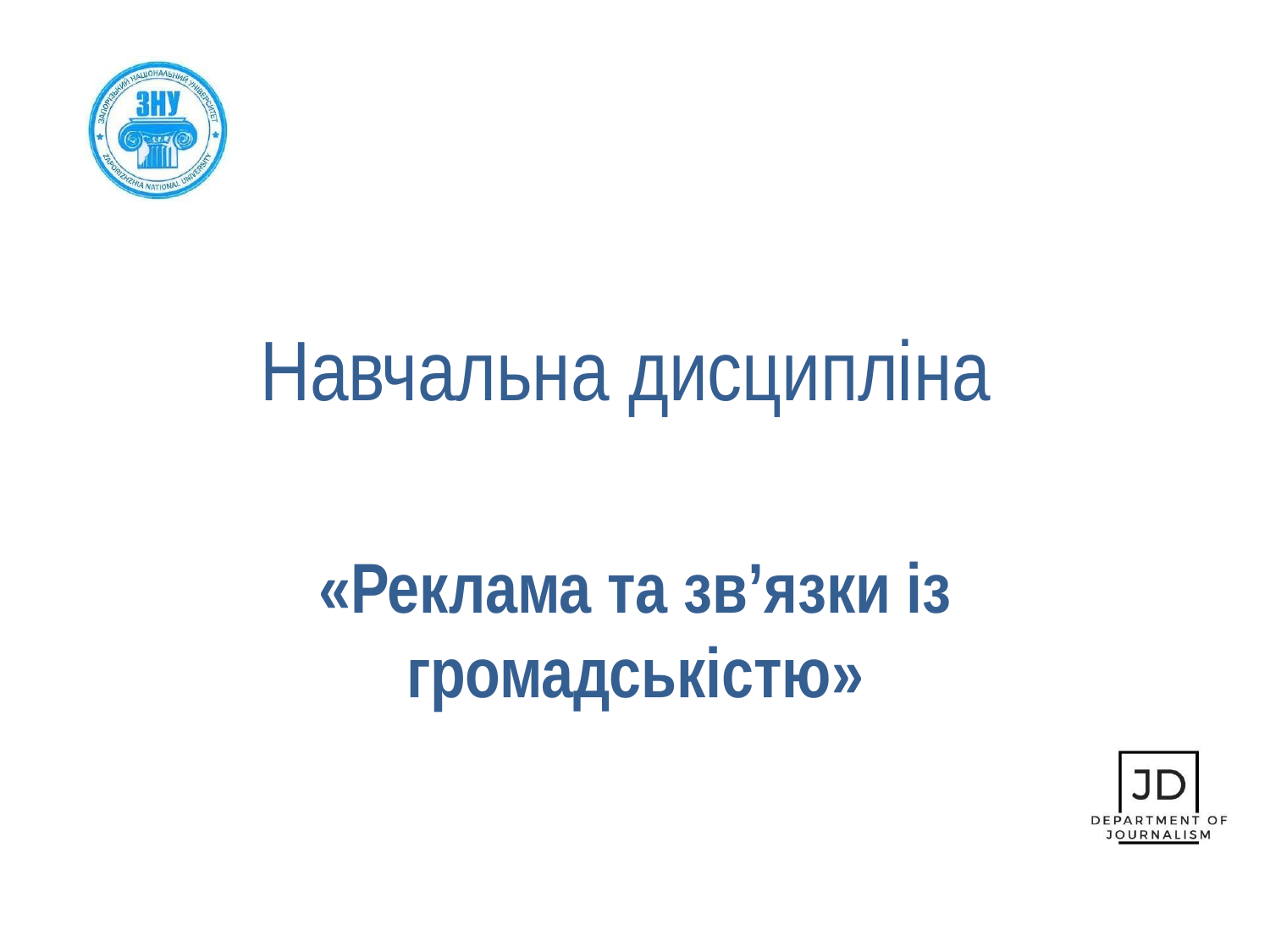

Навчальна дисципліна
#
«Реклама та зв’язки із громадськістю»